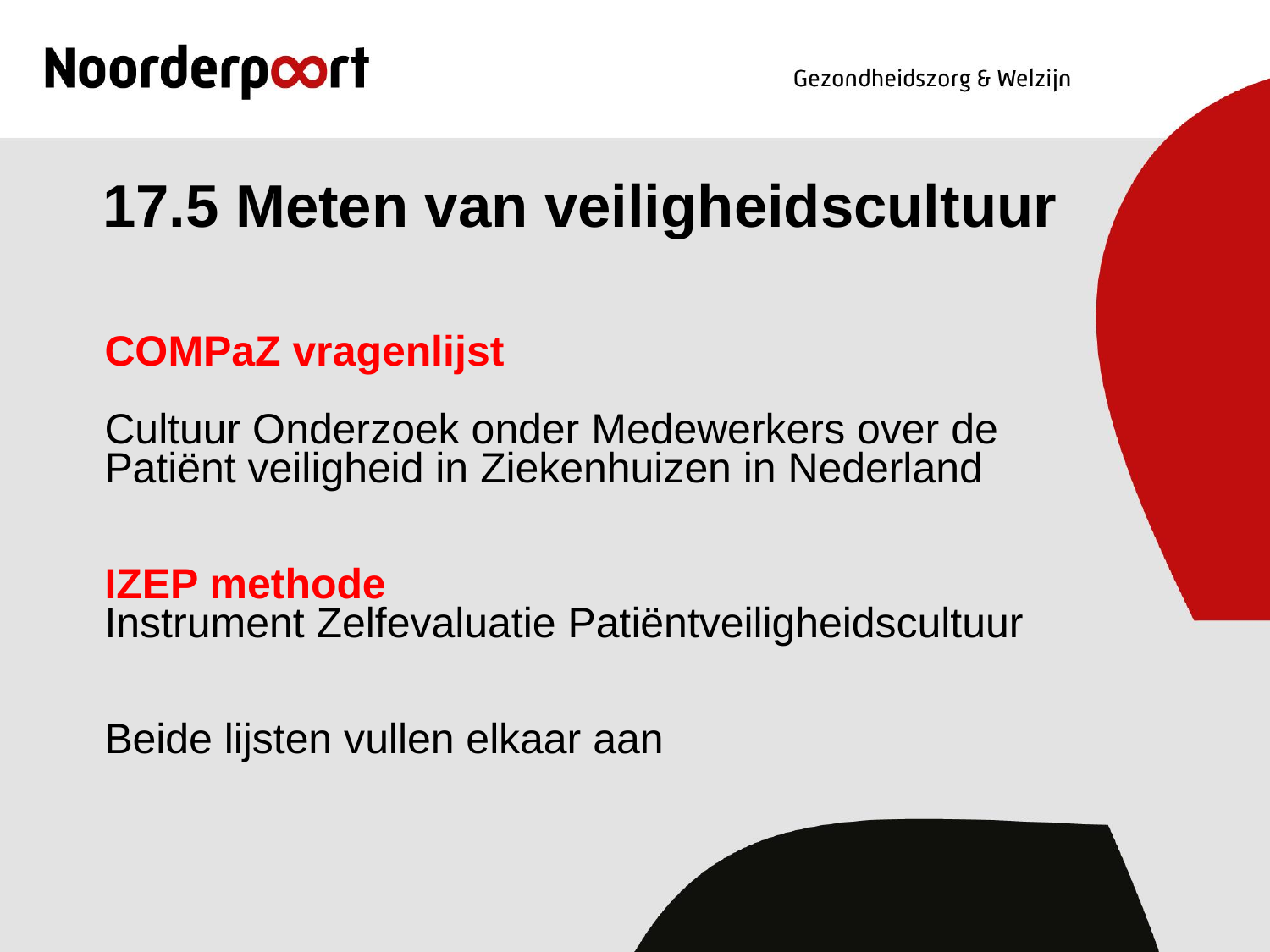

# 17.5 Meten van veiligheidscultuur

COMPaZ vragenlijst

Cultuur Onderzoek onder Medewerkers over de Patiënt veiligheid in Ziekenhuizen in Nederland

IZEP methode
Instrument Zelfevaluatie Patiëntveiligheidscultuur

Beide lijsten vullen elkaar aan